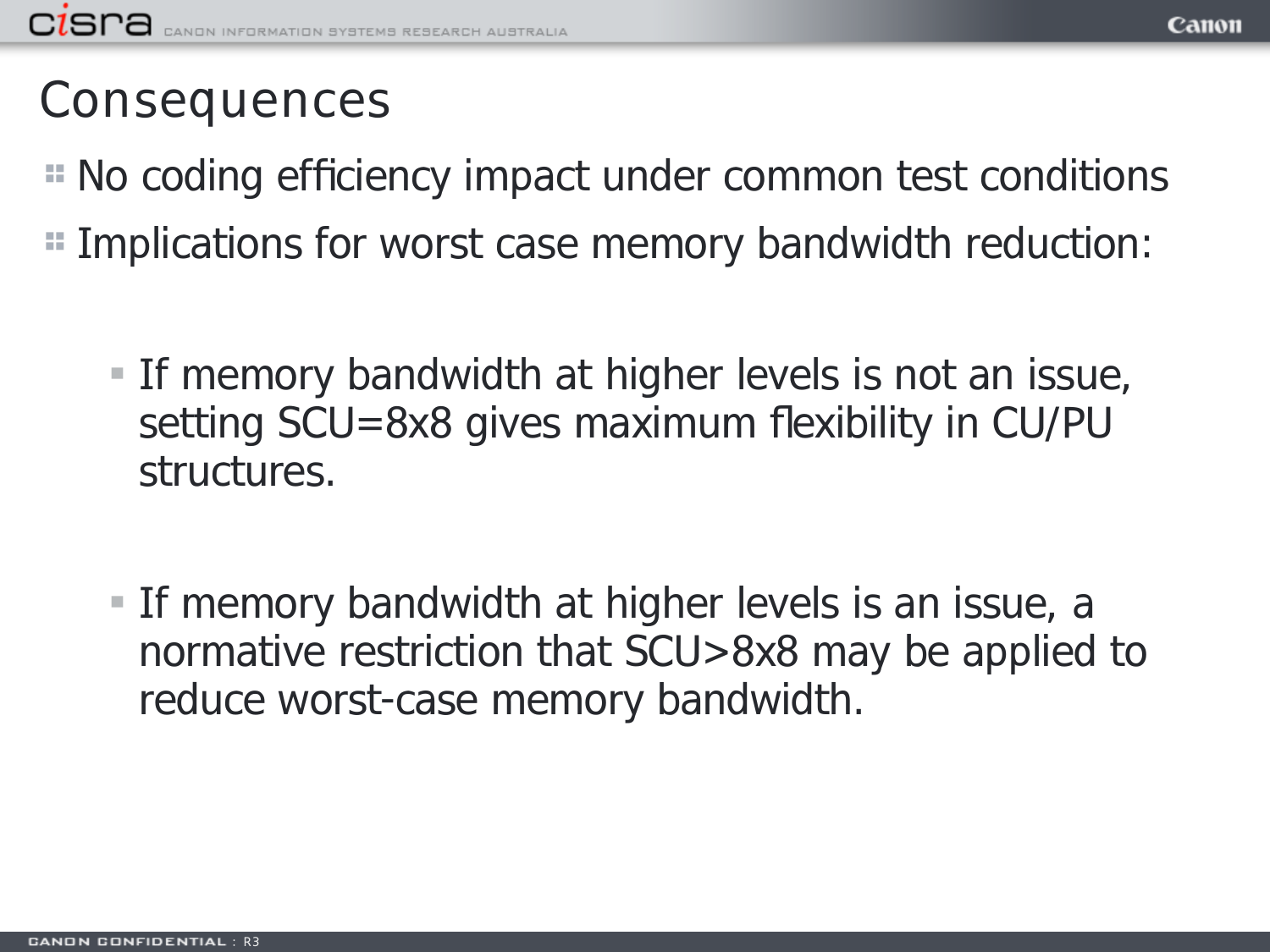

# Consequences
No coding efficiency impact under common test conditions
Implications for worst case memory bandwidth reduction:

If memory bandwidth at higher levels is not an issue, setting SCU=8x8 gives maximum flexibility in CU/PU structures.

If memory bandwidth at higher levels is an issue, a normative restriction that SCU>8x8 may be applied to reduce worst-case memory bandwidth.